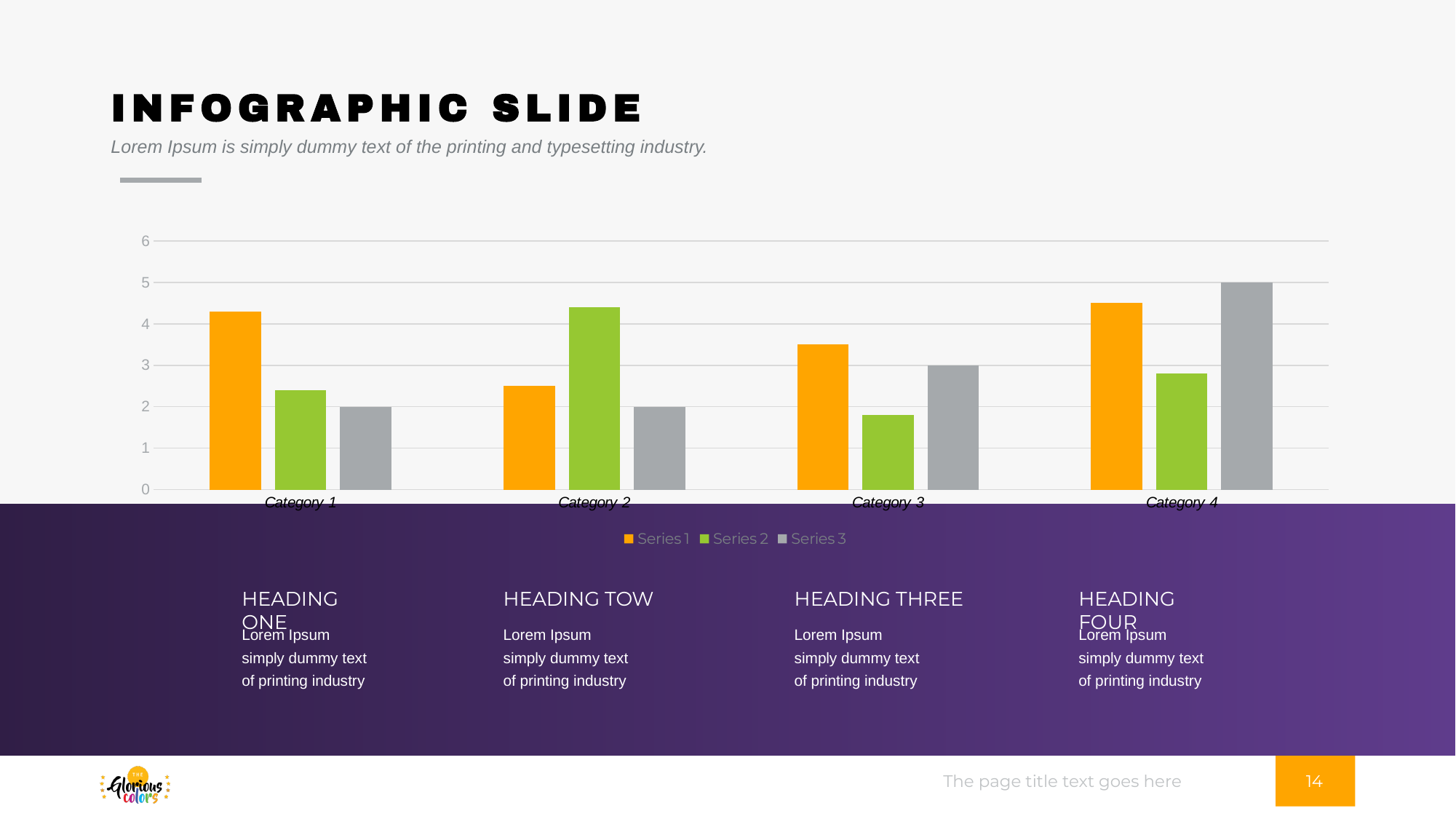

# INFOGRAPHIC SLIDE
Lorem Ipsum is simply dummy text of the printing and typesetting industry.

### Chart

| Category | Series 1 | Series 2 | Series 3 |
|---|---|---|---|
| Category 1 | 4.3 | 2.4 | 2.0 |
| Category 2 | 2.5 | 4.4 | 2.0 |
| Category 3 | 3.5 | 1.8 | 3.0 |
| Category 4 | 4.5 | 2.8 | 5.0 |
HEADING ONE
HEADING TOW
HEADING THREE
HEADING FOUR
Lorem Ipsum
simply dummy text
of printing industry
Lorem Ipsum
simply dummy text
of printing industry
Lorem Ipsum
simply dummy text
of printing industry
Lorem Ipsum
simply dummy text
of printing industry
The page title text goes here
14